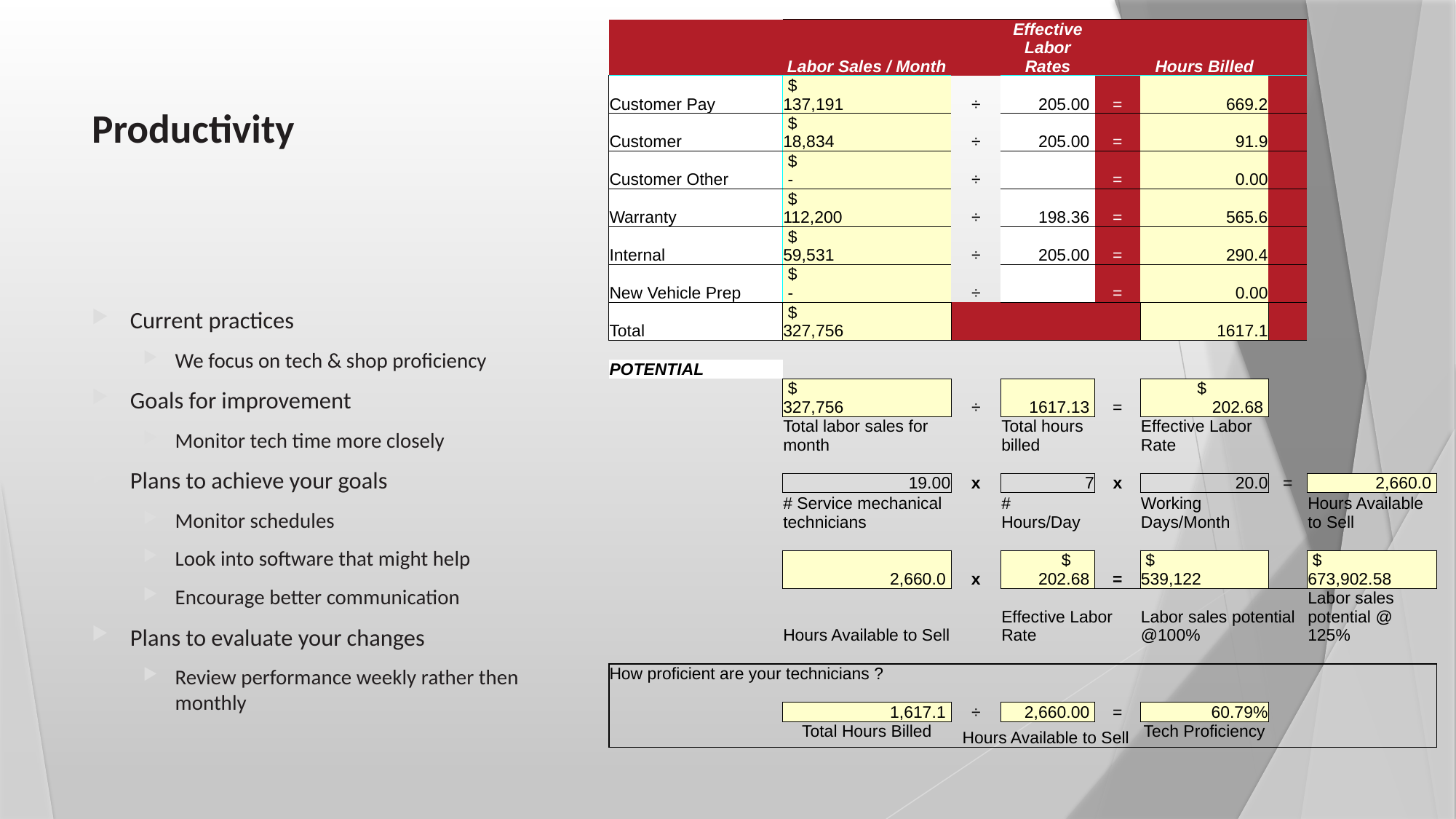

|  | Labor Sales / Month |  | Effective Labor Rates |  | Hours Billed |  |  |
| --- | --- | --- | --- | --- | --- | --- | --- |
| Customer Pay | $ 137,191 | ÷ | 205.00 | = | 669.2 |  |  |
| Customer | $ 18,834 | ÷ | 205.00 | = | 91.9 |  |  |
| Customer Other | $ - | ÷ |  | = | 0.00 |  |  |
| Warranty | $ 112,200 | ÷ | 198.36 | = | 565.6 |  |  |
| Internal | $ 59,531 | ÷ | 205.00 | = | 290.4 |  |  |
| New Vehicle Prep | $ - | ÷ |  | = | 0.00 |  |  |
| Total | $ 327,756 |  |  |  | 1617.1 |  |  |
|  |  |  |  |  |  |  |  |
| POTENTIAL |  |  |  |  |  |  |  |
|  | $ 327,756 | ÷ | 1617.13 | = | $ 202.68 |  |  |
|  | Total labor sales for month |  | Total hours billed |  | Effective Labor Rate |  |  |
|  |  |  |  |  |  |  |  |
|  | 19.00 | x | 7 | x | 20.0 | = | 2,660.0 |
|  | # Service mechanical technicians |  | # Hours/Day |  | Working Days/Month |  | Hours Available to Sell |
|  |  |  |  |  |  |  |  |
|  | 2,660.0 | x | $ 202.68 | = | $ 539,122 |  | $ 673,902.58 |
|  | Hours Available to Sell |  | Effective Labor Rate |  | Labor sales potential @100% |  | Labor sales potential @ 125% |
|  |  |  |  |  |  |  |  |
| How proficient are your technicians ? |  |  |  |  |  |  |  |
|  |  |  |  |  |  |  |  |
|  | 1,617.1 | ÷ | 2,660.00 | = | 60.79% |  |  |
|  | Total Hours Billed | Hours Available to Sell |  |  | Tech Proficiency |  |  |
# Productivity

Current practices
We focus on tech & shop proficiency
Goals for improvement
Monitor tech time more closely
Plans to achieve your goals
Monitor schedules
Look into software that might help
Encourage better communication
Plans to evaluate your changes
Review performance weekly rather then monthly